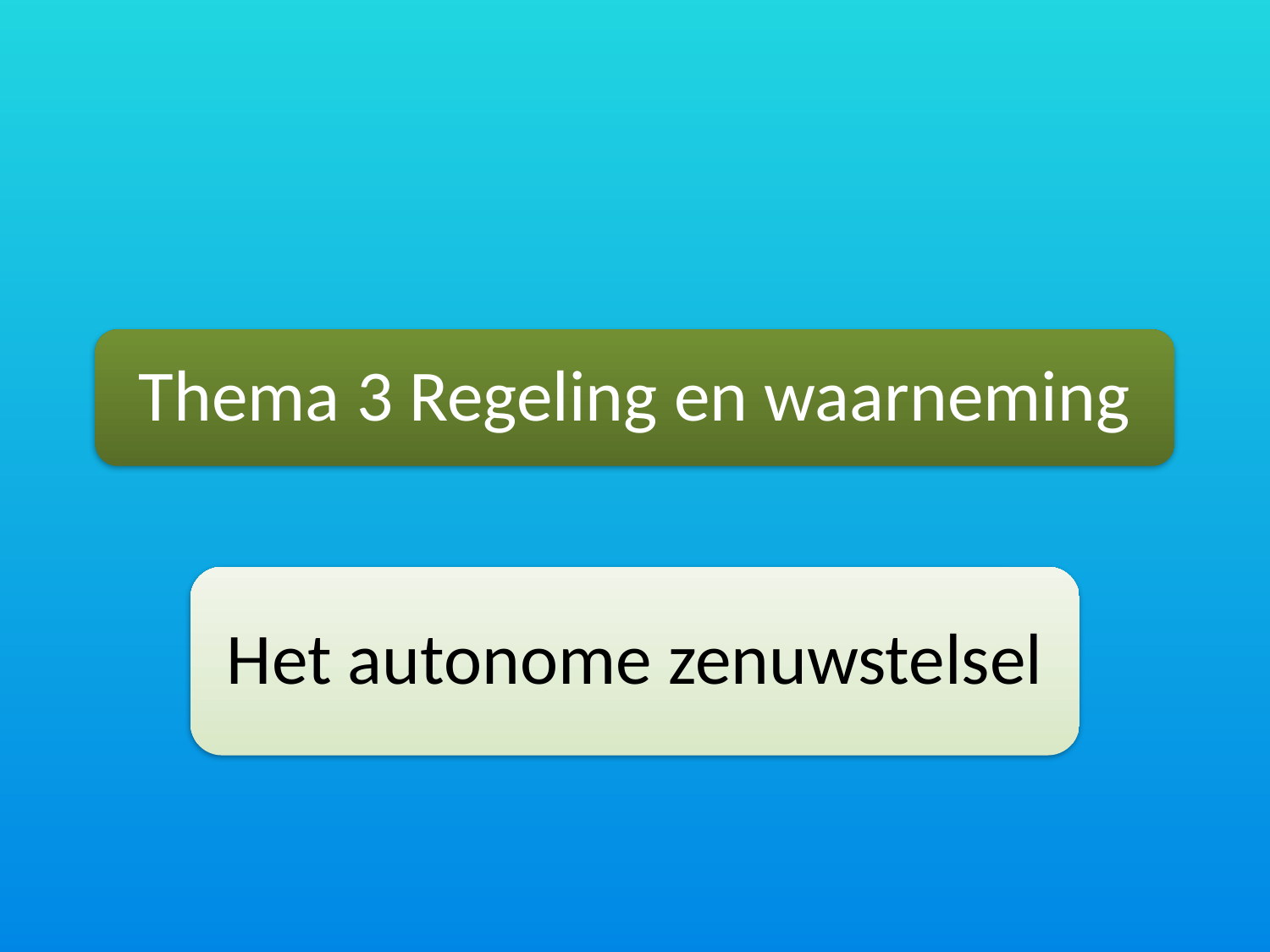

Thema 3 Regeling en waarneming
Het autonome zenuwstelsel